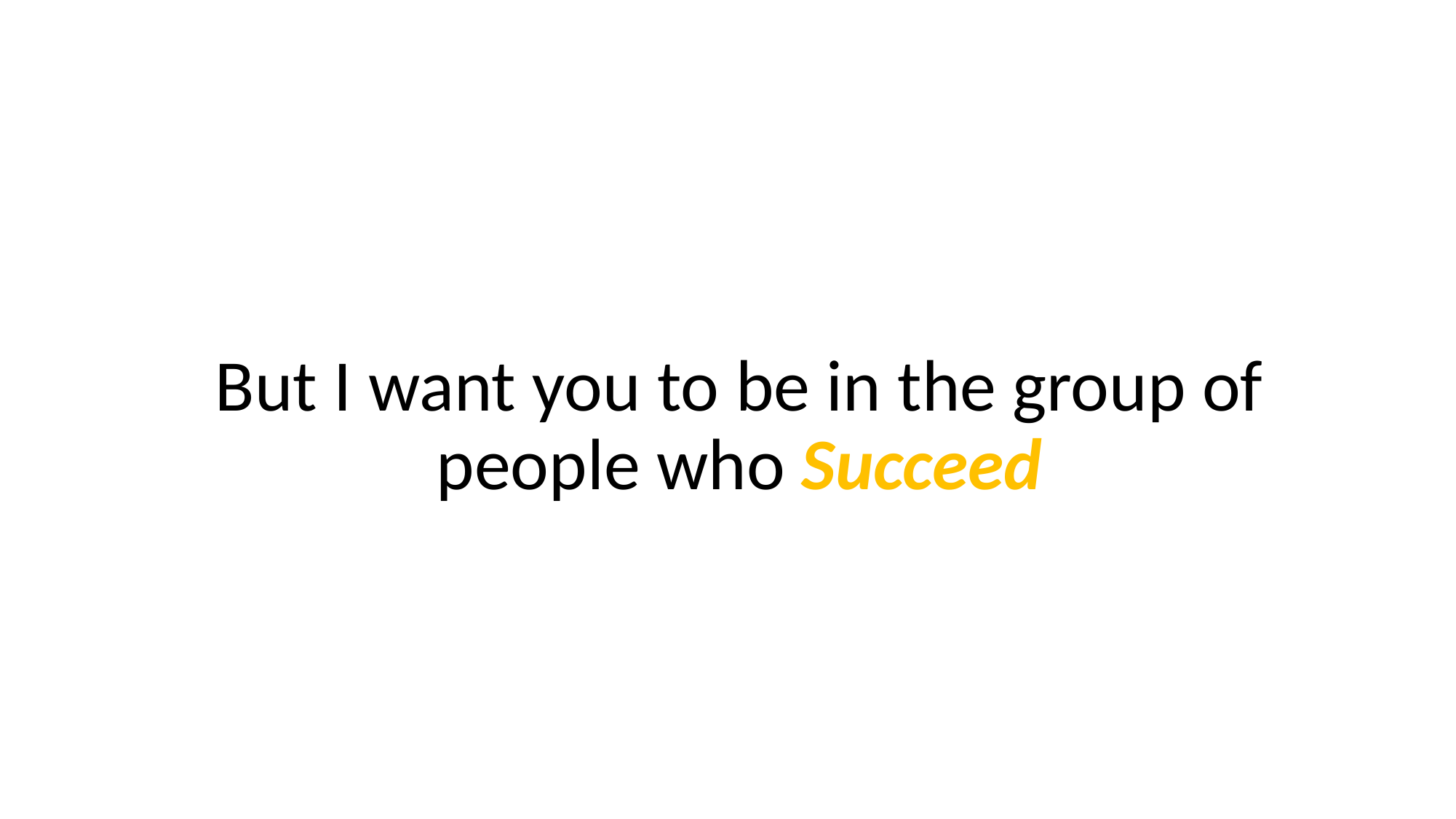

But I want you to be in the group of people who Succeed